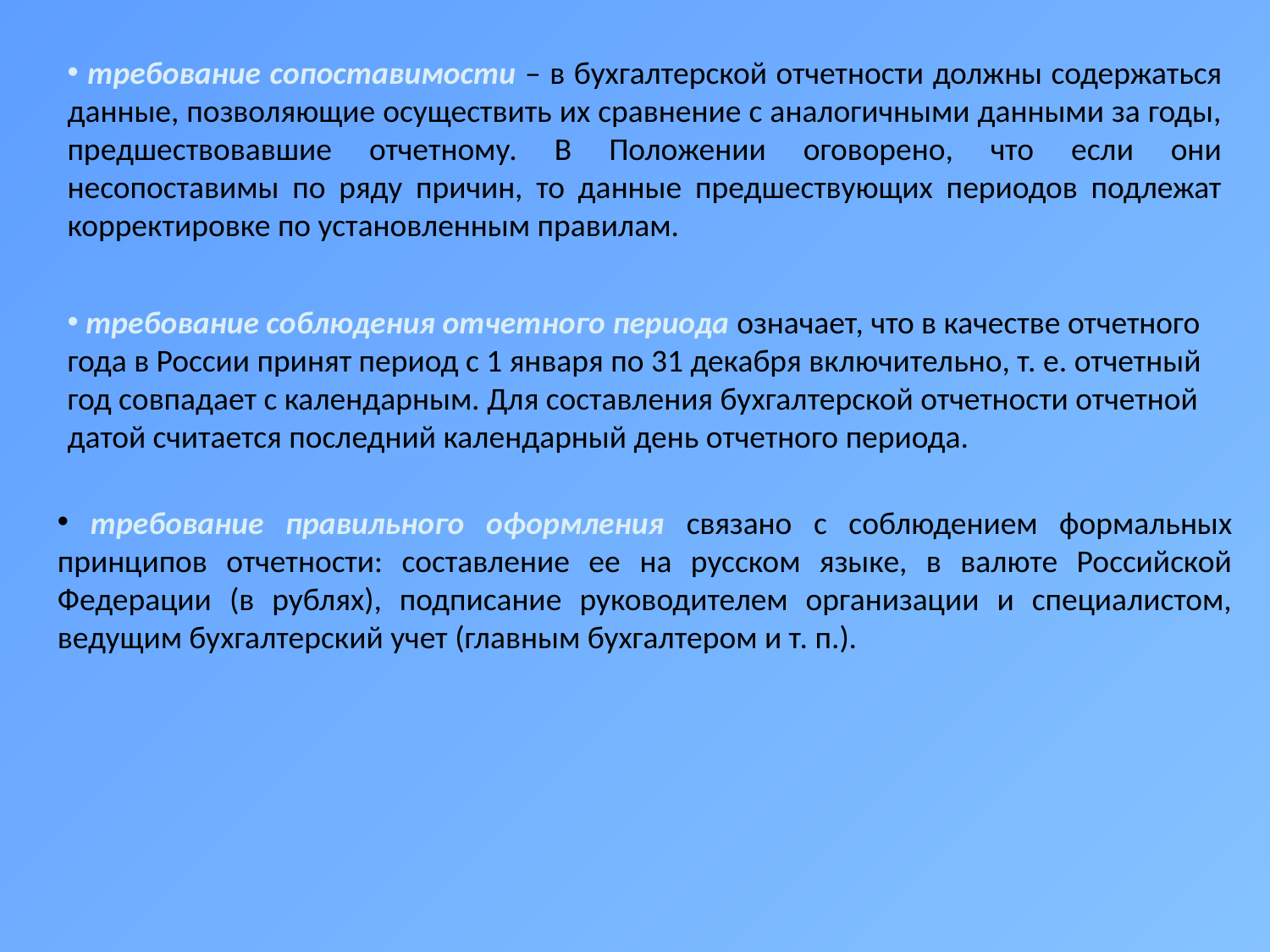

требование сопоставимости – в бухгалтерской отчетности должны содержаться данные, позволяющие осуществить их сравнение с аналогичными данными за годы, предшествовавшие отчетному. В Положении оговорено, что если они несопоставимы по ряду причин, то данные предшествующих периодов подлежат корректировке по установленным правилам.
 требование соблюдения отчетного периода означает, что в качестве отчетного года в России принят период с 1 января по 31 декабря включительно, т. е. отчетный год совпадает с календарным. Для составления бухгалтерской отчетности отчетной датой считается последний календарный день отчетного периода.
 требование правильного оформления связано с соблюдением формальных принципов отчетности: составление ее на русском языке, в валюте Российской Федерации (в рублях), подписание руководителем организации и специалистом, ведущим бухгалтерский учет (главным бухгалтером и т. п.).